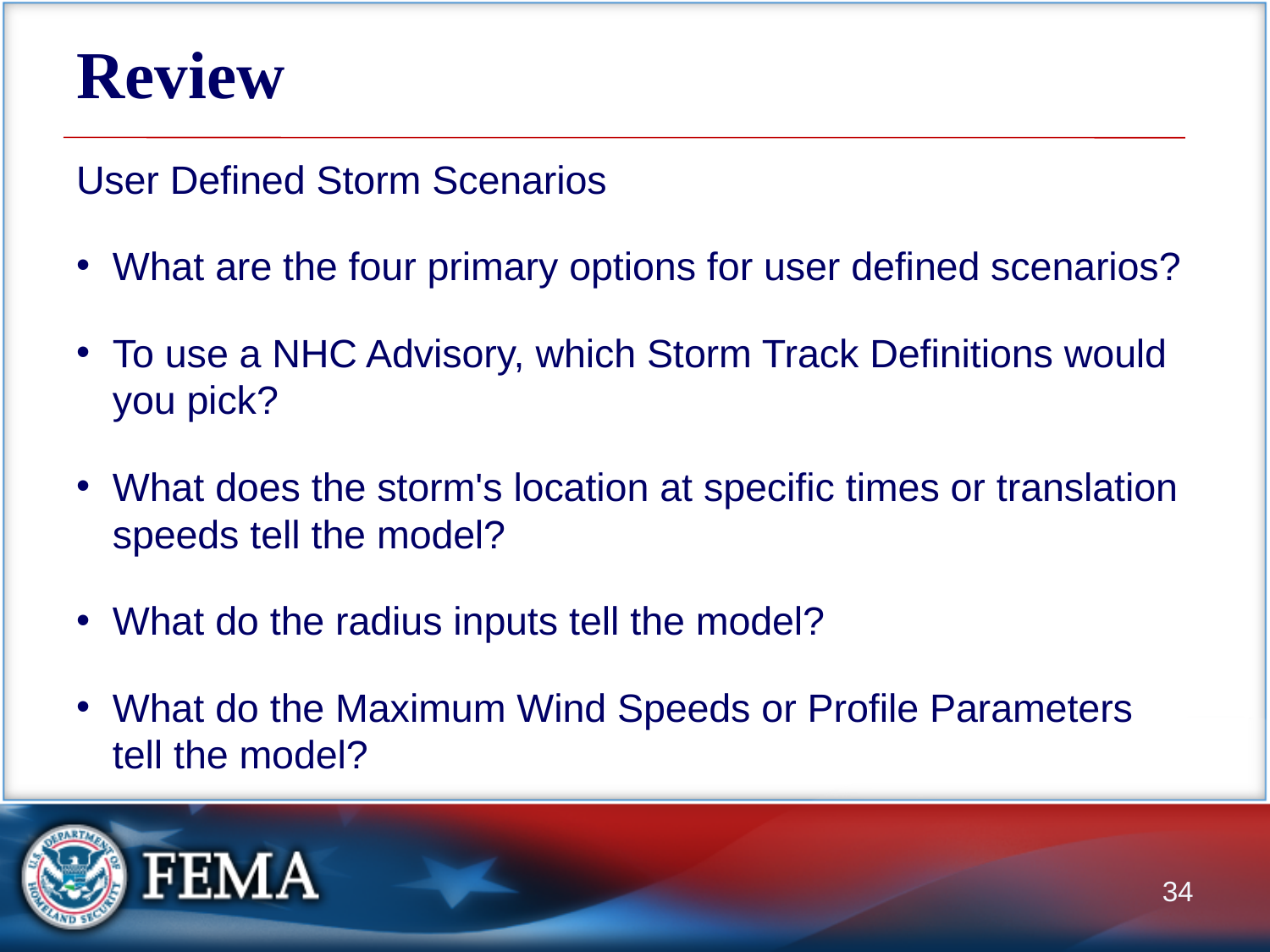

# Review
User Defined Storm Scenarios
What are the four primary options for user defined scenarios?
To use a NHC Advisory, which Storm Track Definitions would you pick?
What does the storm's location at specific times or translation speeds tell the model?
What do the radius inputs tell the model?
What do the Maximum Wind Speeds or Profile Parameters tell the model?
34